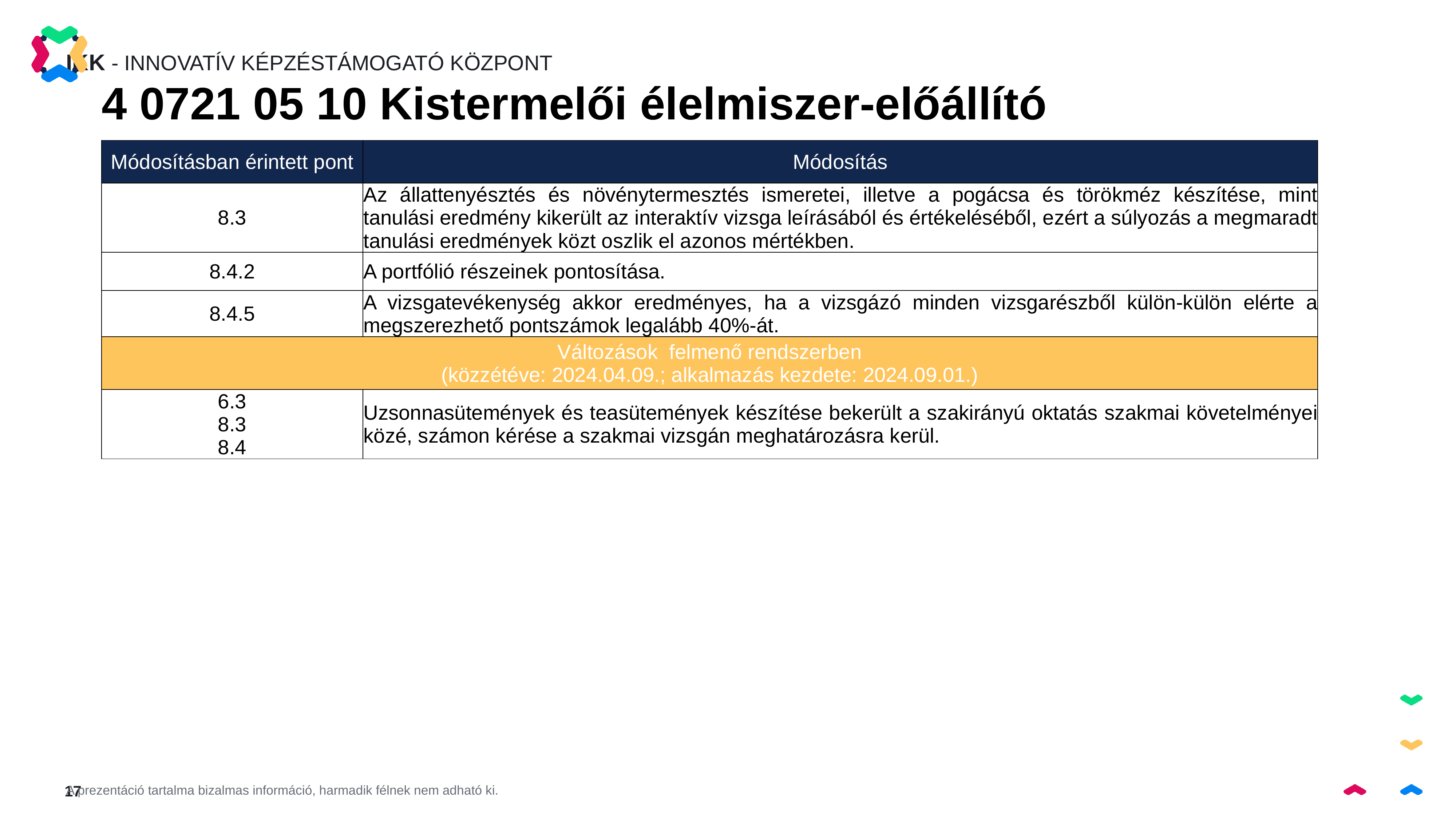

4 0721 05 10 Kistermelői élelmiszer-előállító
| Módosításban érintett pont | Módosítás |
| --- | --- |
| 8.3 | Az állattenyésztés és növénytermesztés ismeretei, illetve a pogácsa és törökméz készítése, mint tanulási eredmény kikerült az interaktív vizsga leírásából és értékeléséből, ezért a súlyozás a megmaradt tanulási eredmények közt oszlik el azonos mértékben. |
| 8.4.2 | A portfólió részeinek pontosítása. |
| 8.4.5 | A vizsgatevékenység akkor eredményes, ha a vizsgázó minden vizsgarészből külön-külön elérte a megszerezhető pontszámok legalább 40%-át. |
| Változások felmenő rendszerben (közzétéve: 2024.04.09.; alkalmazás kezdete: 2024.09.01.) |  |
| 6.3 8.3 8.4 | Uzsonnasütemények és teasütemények készítése bekerült a szakirányú oktatás szakmai követelményei közé, számon kérése a szakmai vizsgán meghatározásra kerül. |